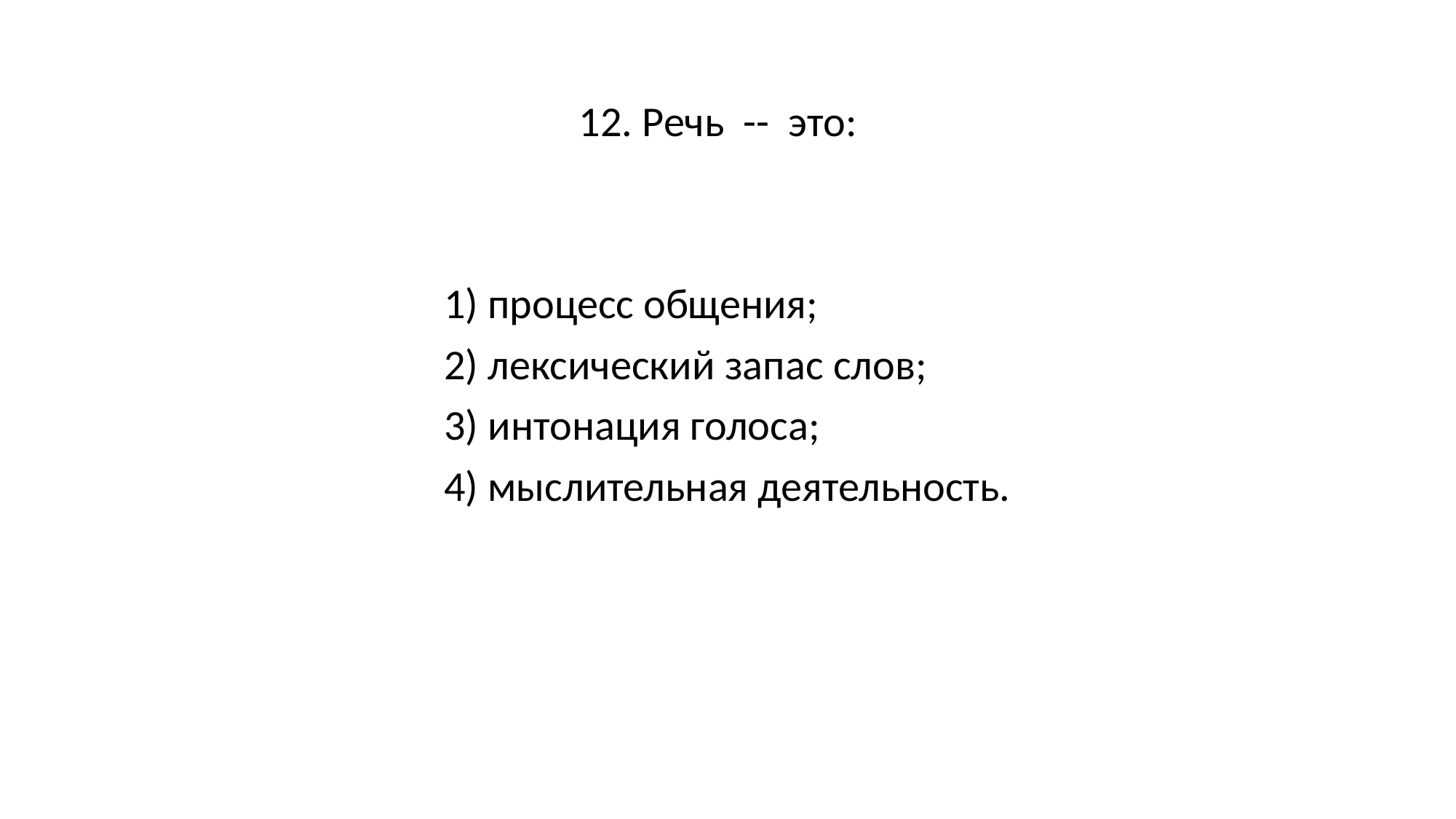

# 12. Речь  --  это:
  1) процесс общения;
  2) лексический запас слов;
  3) интонация голоса;
  4) мыслительная деятельность.